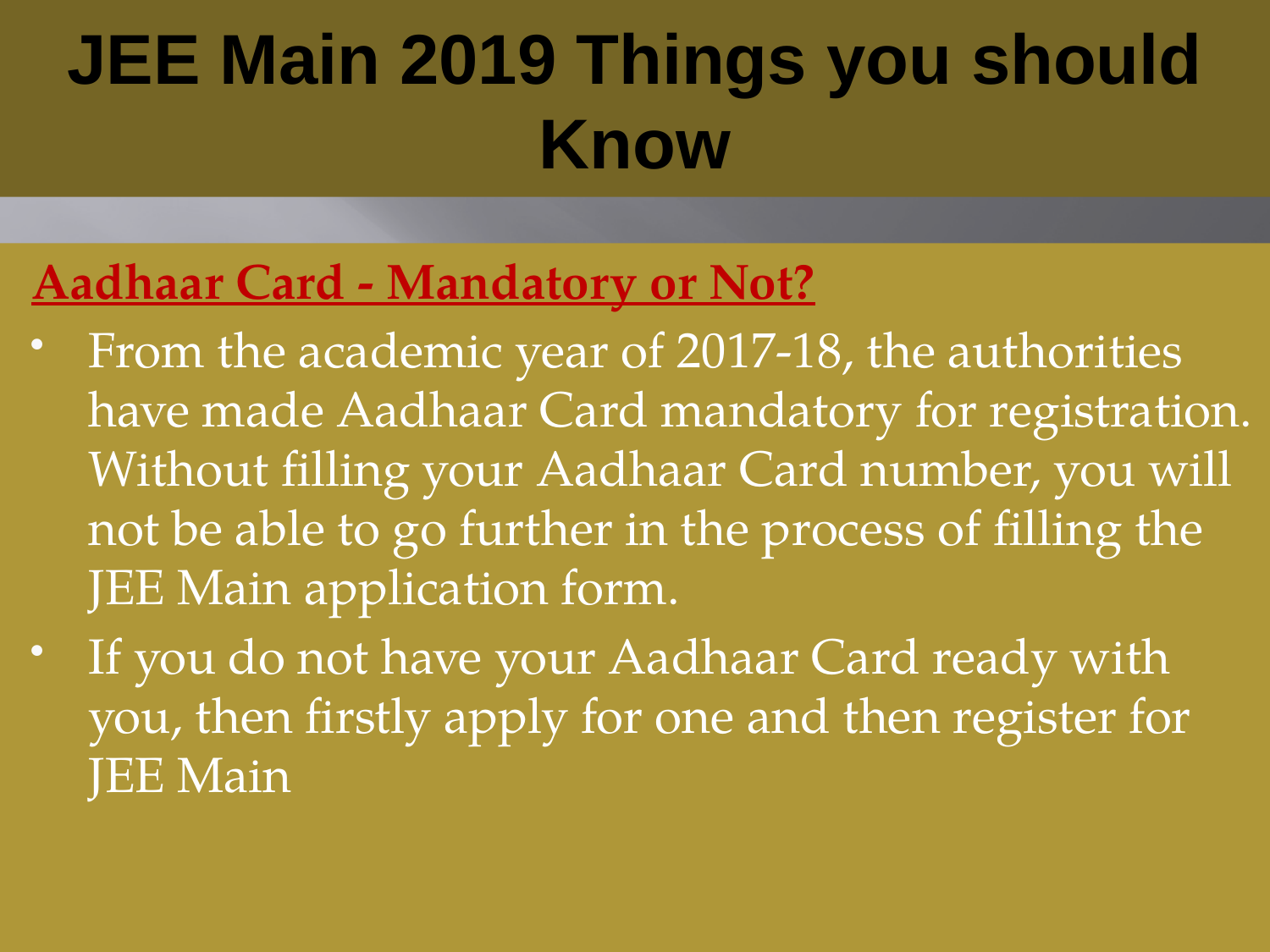

# JEE Main 2019 Things you should Know
Aadhaar Card - Mandatory or Not?
From the academic year of 2017-18, the authorities have made Aadhaar Card mandatory for registration. Without filling your Aadhaar Card number, you will not be able to go further in the process of filling the JEE Main application form.
If you do not have your Aadhaar Card ready with you, then firstly apply for one and then register for JEE Main